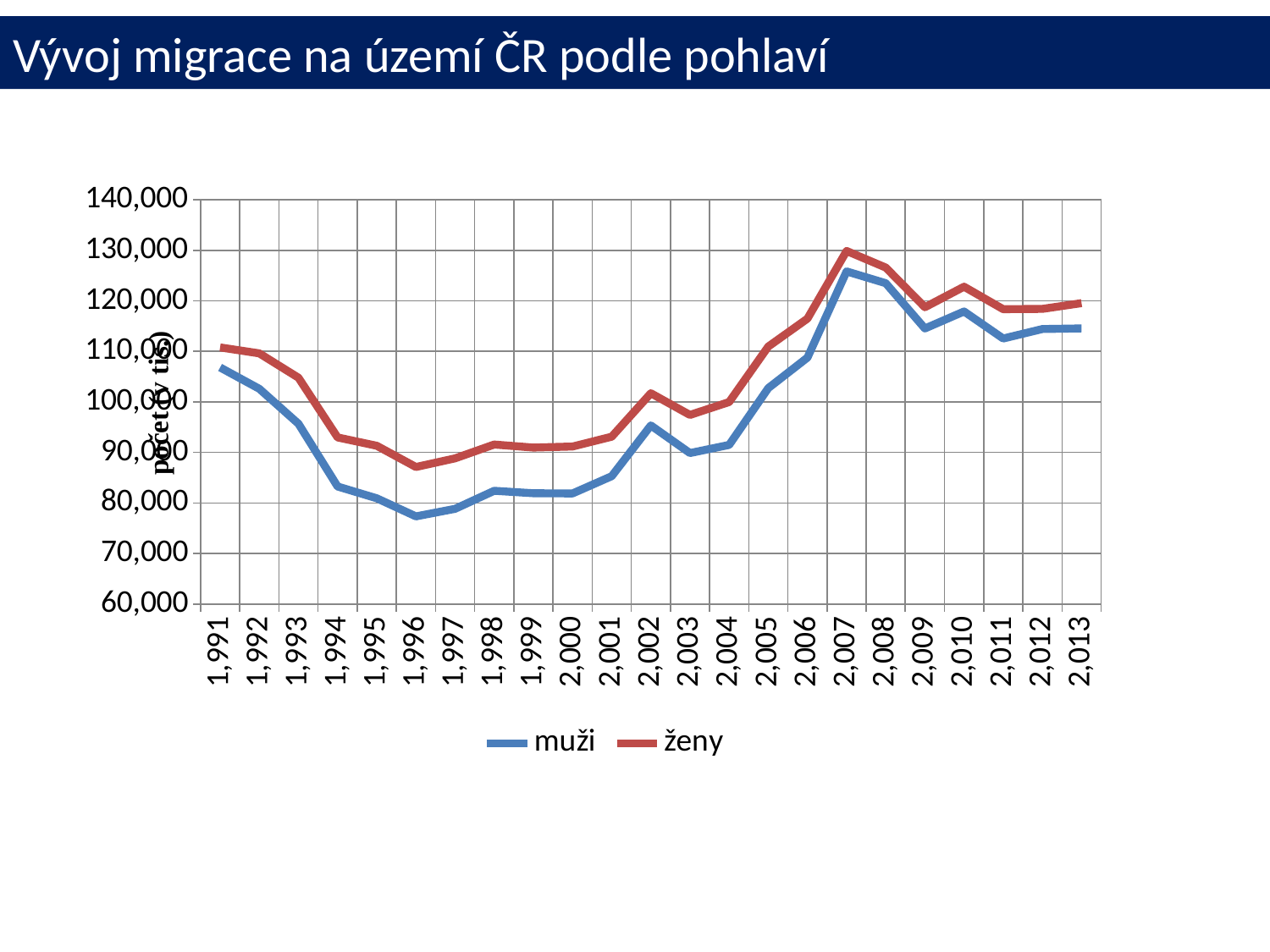

# Vývoj migrace na území ČR podle pohlaví

### Chart

| Category | muži | ženy |
|---|---|---|
| 1991 | 106818.0 | 110781.0 |
| 1992 | 102593.0 | 109603.0 |
| 1993 | 95679.0 | 104795.0 |
| 1994 | 83256.0 | 92972.0 |
| 1995 | 80915.0 | 91325.0 |
| 1996 | 77338.0 | 87116.0 |
| 1997 | 78838.0 | 88828.0 |
| 1998 | 82406.0 | 91567.0 |
| 1999 | 81914.0 | 90968.0 |
| 2000 | 81874.0 | 91172.0 |
| 2001 | 85292.0 | 93112.0 |
| 2002 | 95351.0 | 101717.0 |
| 2003 | 89879.0 | 97426.0 |
| 2004 | 91491.0 | 99977.0 |
| 2005 | 102731.0 | 110957.0 |
| 2006 | 108765.0 | 116476.0 |
| 2007 | 125824.0 | 129866.0 |
| 2008 | 123486.0 | 126585.0 |
| 2009 | 114528.0 | 118734.0 |
| 2010 | 117894.0 | 122801.0 |
| 2011 | 112547.0 | 118347.0 |
| 2012 | 114418.0 | 118410.0 |
| 2013 | 114547.0 | 119547.0 |